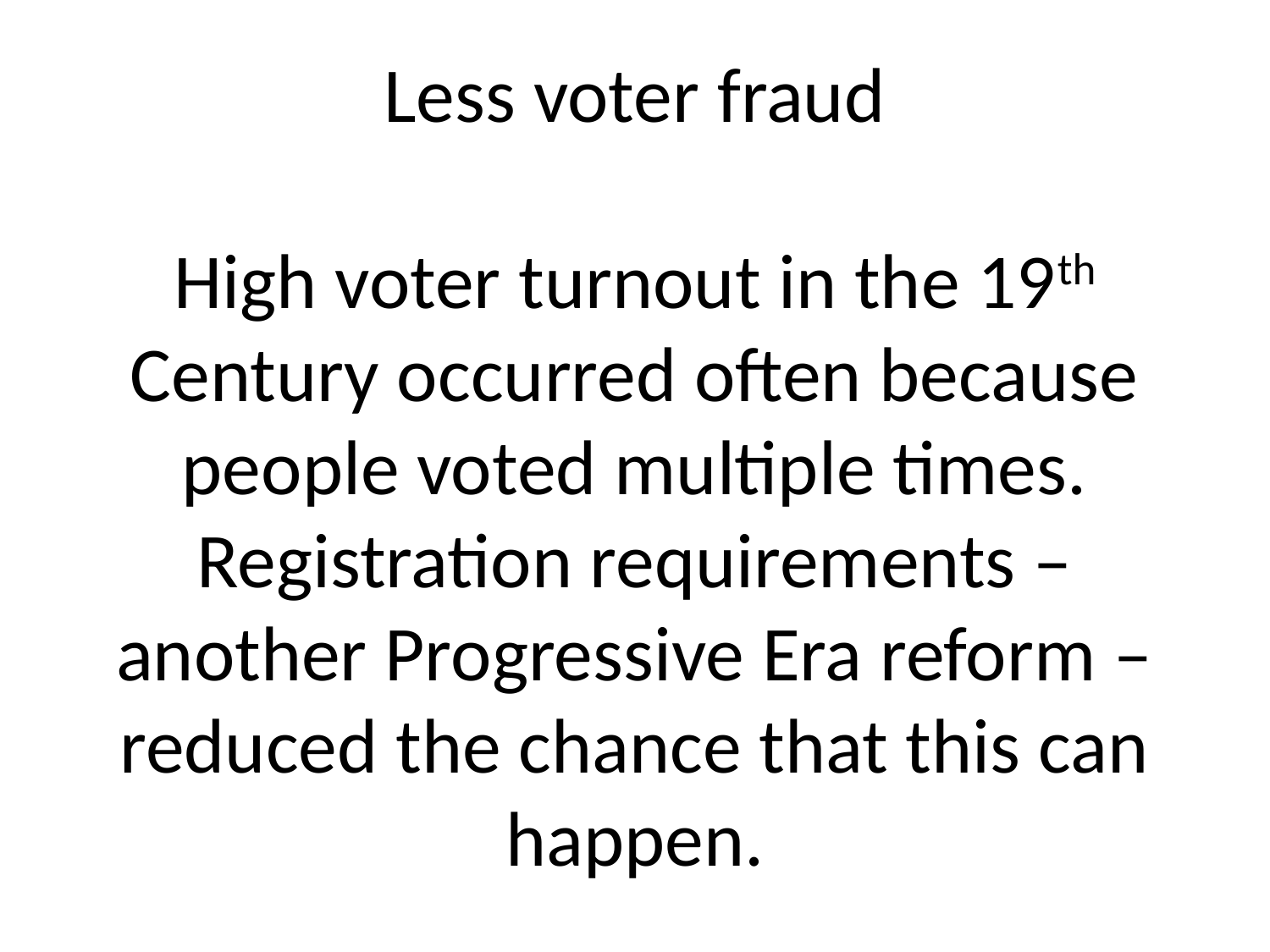

# Less voter fraud High voter turnout in the 19th Century occurred often because people voted multiple times. Registration requirements – another Progressive Era reform – reduced the chance that this can happen.